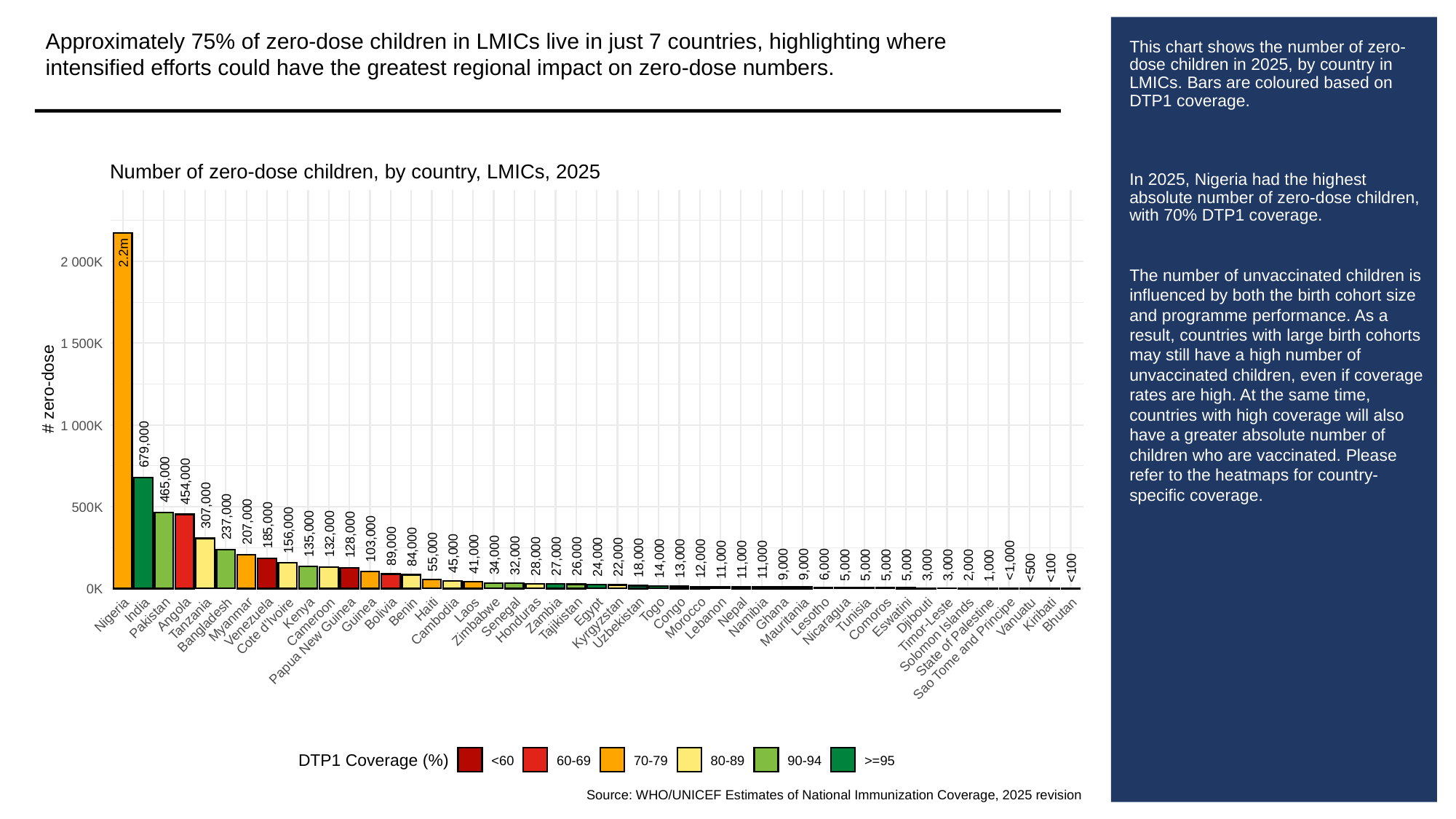

Approximately 75% of zero-dose children in LMICs live in just 7 countries, highlighting where intensified efforts could have the greatest regional impact on zero-dose numbers.
# This chart shows the number of zero-dose children in 2025, by country in LMICs. Bars are coloured based on DTP1 coverage.

In 2025, Nigeria had the highest absolute number of zero-dose children, with 70% DTP1 coverage.

The number of unvaccinated children is influenced by both the birth cohort size and programme performance. As a result, countries with large birth cohorts may still have a high number of unvaccinated children, even if coverage rates are high. At the same time, countries with high coverage will also have a greater absolute number of children who are vaccinated. Please refer to the heatmaps for country-specific coverage.

Number of zero-dose children, by country, LMICs, 2025

2.2m
2 000K

1 500K

# zero-dose

1 000K

679,000

465,000
454,000

307,000
500K

237,000

207,000
185,000
156,000
135,000
132,000
128,000
103,000

89,000
84,000
55,000

45,000
41,000

34,000
32,000
28,000
27,000
26,000
24,000
22,000
18,000
14,000
13,000
12,000

11,000
11,000
11,000
<1,000

9,000
9,000
6,000
5,000
5,000
5,000
5,000
3,000
3,000
2,000
1,000

<500
<100
<100

0K

Haiti
India
Laos
Togo
Benin
Egypt
Nepal
Kenya
Bolivia
Congo
Ghana
Kiribati
Angola
Nigeria
Bhutan
Tunisia
Guinea
Zambia
Djibouti
Lesotho
Vanuatu
Namibia
Senegal
Eswatini
Morocco
Pakistan
Lebanon
Tanzania
Comoros
Tajikistan
Myanmar
Honduras
Cambodia
Nicaragua
Zimbabwe
Cameroon
Mauritania
Venezuela
Kyrgyzstan
Uzbekistan
Bangladesh
Timor-Leste
Cote d'Ivoire
Solomon Islands
State of Palestine
Papua New Guinea
Sao Tome and Principe

DTP1 Coverage (%)
<60
60-69
70-79
80-89
90-94
>=95
Source: WHO/UNICEF Estimates of National Immunization Coverage, 2025 revision